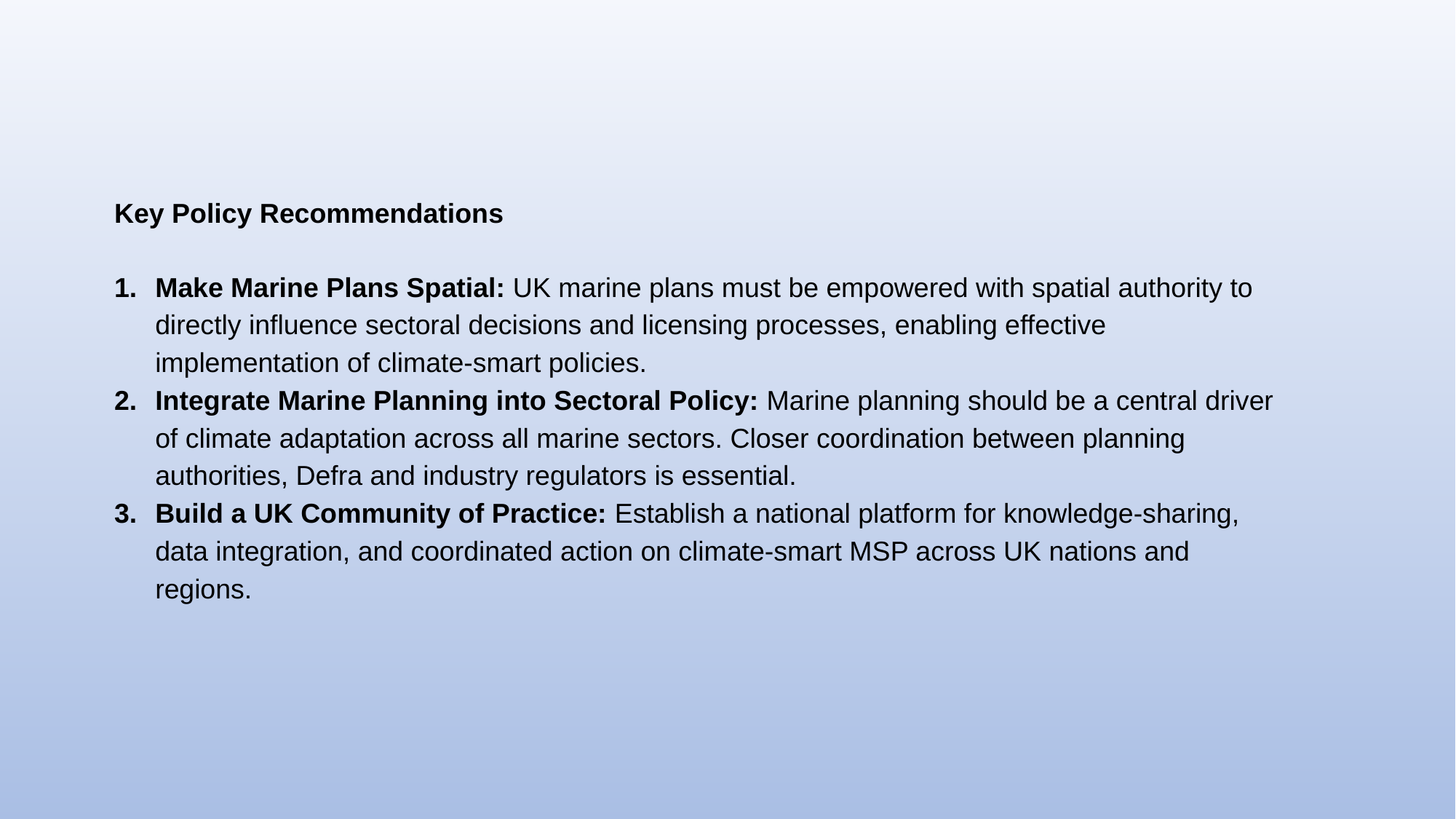

Key Policy Recommendations
Make Marine Plans Spatial: UK marine plans must be empowered with spatial authority to directly influence sectoral decisions and licensing processes, enabling effective implementation of climate-smart policies.
Integrate Marine Planning into Sectoral Policy: Marine planning should be a central driver of climate adaptation across all marine sectors. Closer coordination between planning authorities, Defra and industry regulators is essential.
Build a UK Community of Practice: Establish a national platform for knowledge-sharing, data integration, and coordinated action on climate-smart MSP across UK nations and regions.